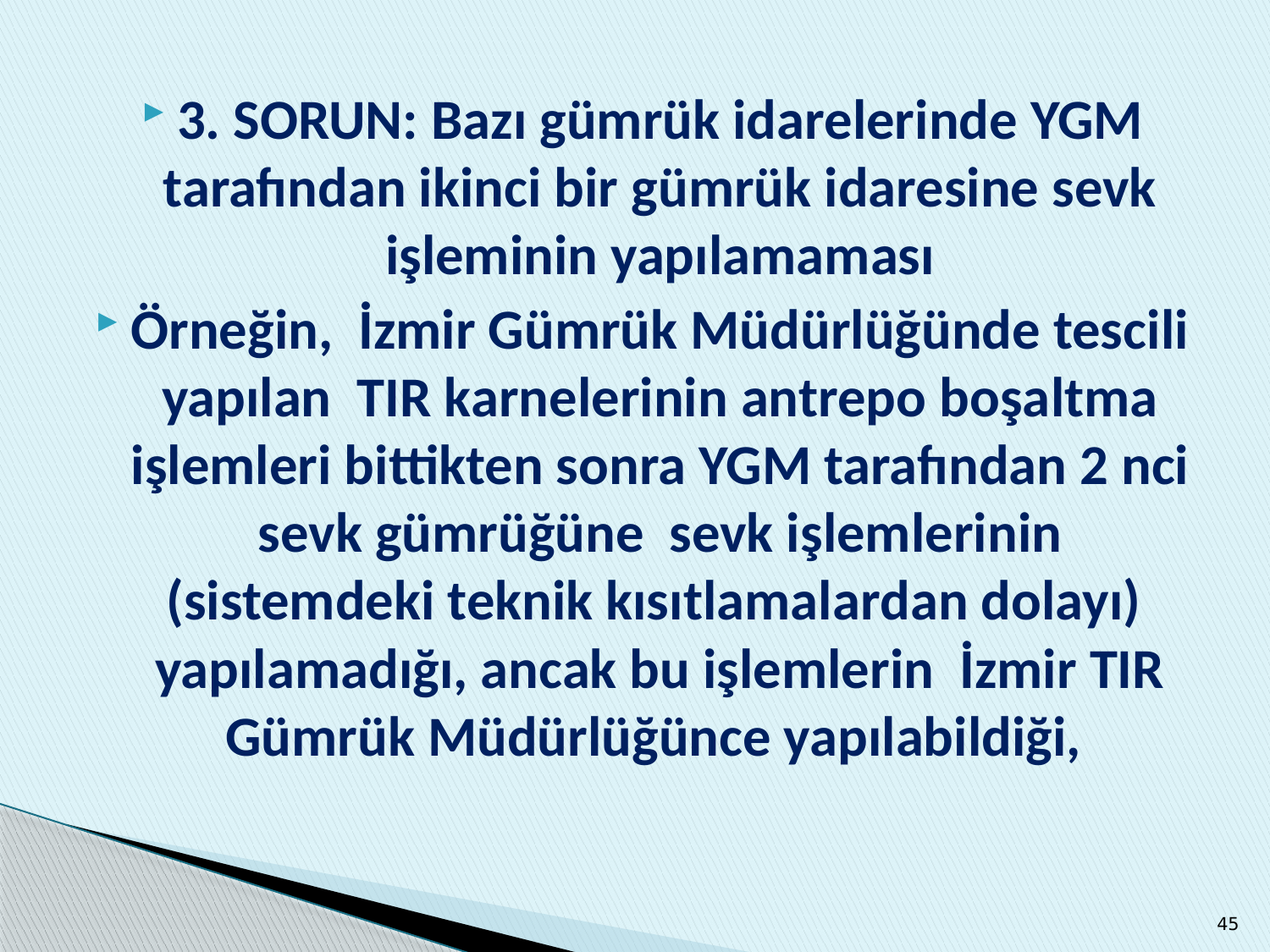

3. SORUN: Bazı gümrük idarelerinde YGM tarafından ikinci bir gümrük idaresine sevk işleminin yapılamaması
Örneğin,  İzmir Gümrük Müdürlüğünde tescili yapılan  TIR karnelerinin antrepo boşaltma işlemleri bittikten sonra YGM tarafından 2 nci sevk gümrüğüne  sevk işlemlerinin (sistemdeki teknik kısıtlamalardan dolayı)  yapılamadığı, ancak bu işlemlerin  İzmir TIR Gümrük Müdürlüğünce yapılabildiği,

45